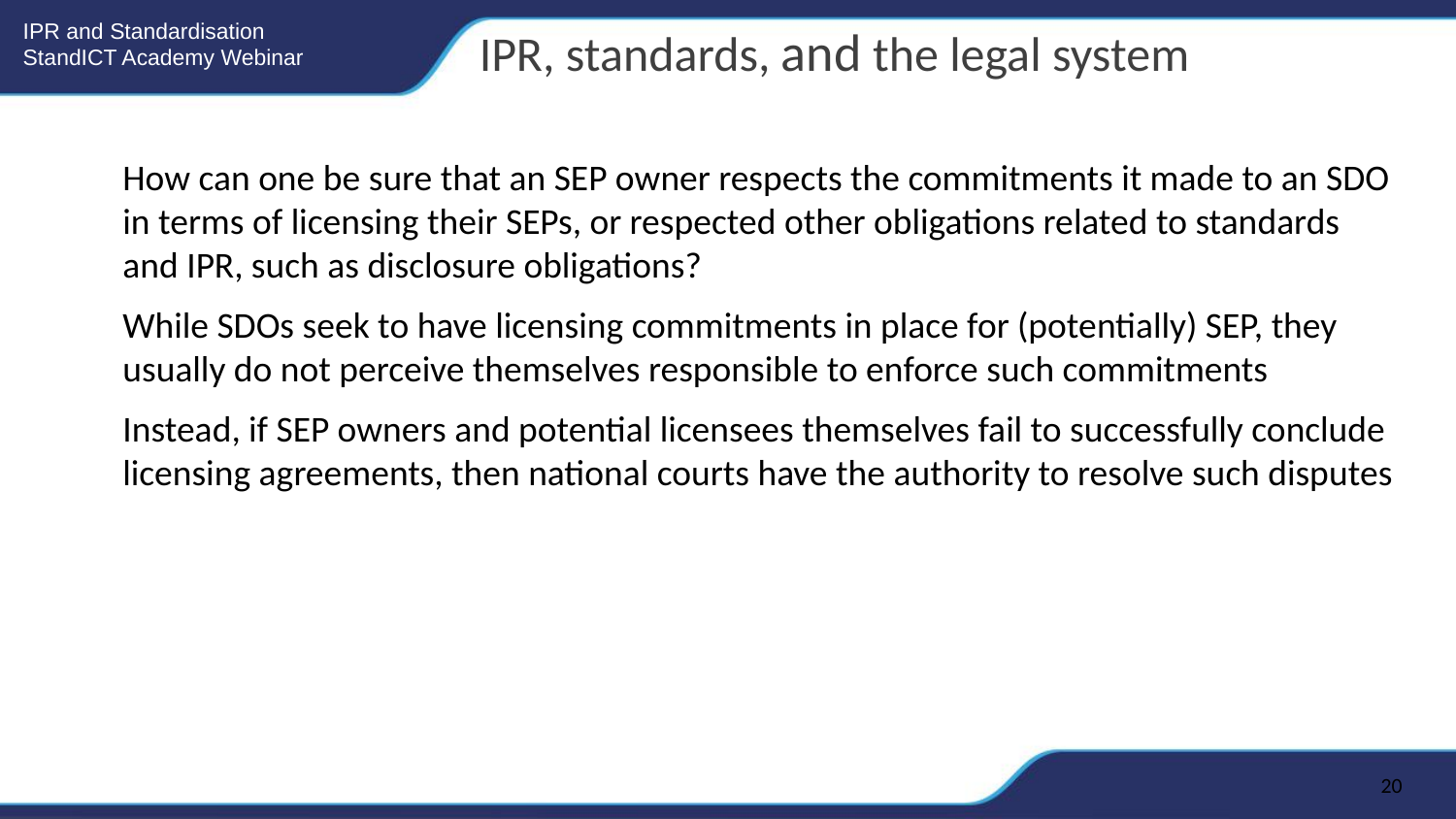

IPR, standards, and the legal system
How can one be sure that an SEP owner respects the commitments it made to an SDO in terms of licensing their SEPs, or respected other obligations related to standards and IPR, such as disclosure obligations?
While SDOs seek to have licensing commitments in place for (potentially) SEP, they usually do not perceive themselves responsible to enforce such commitments
Instead, if SEP owners and potential licensees themselves fail to successfully conclude licensing agreements, then national courts have the authority to resolve such disputes